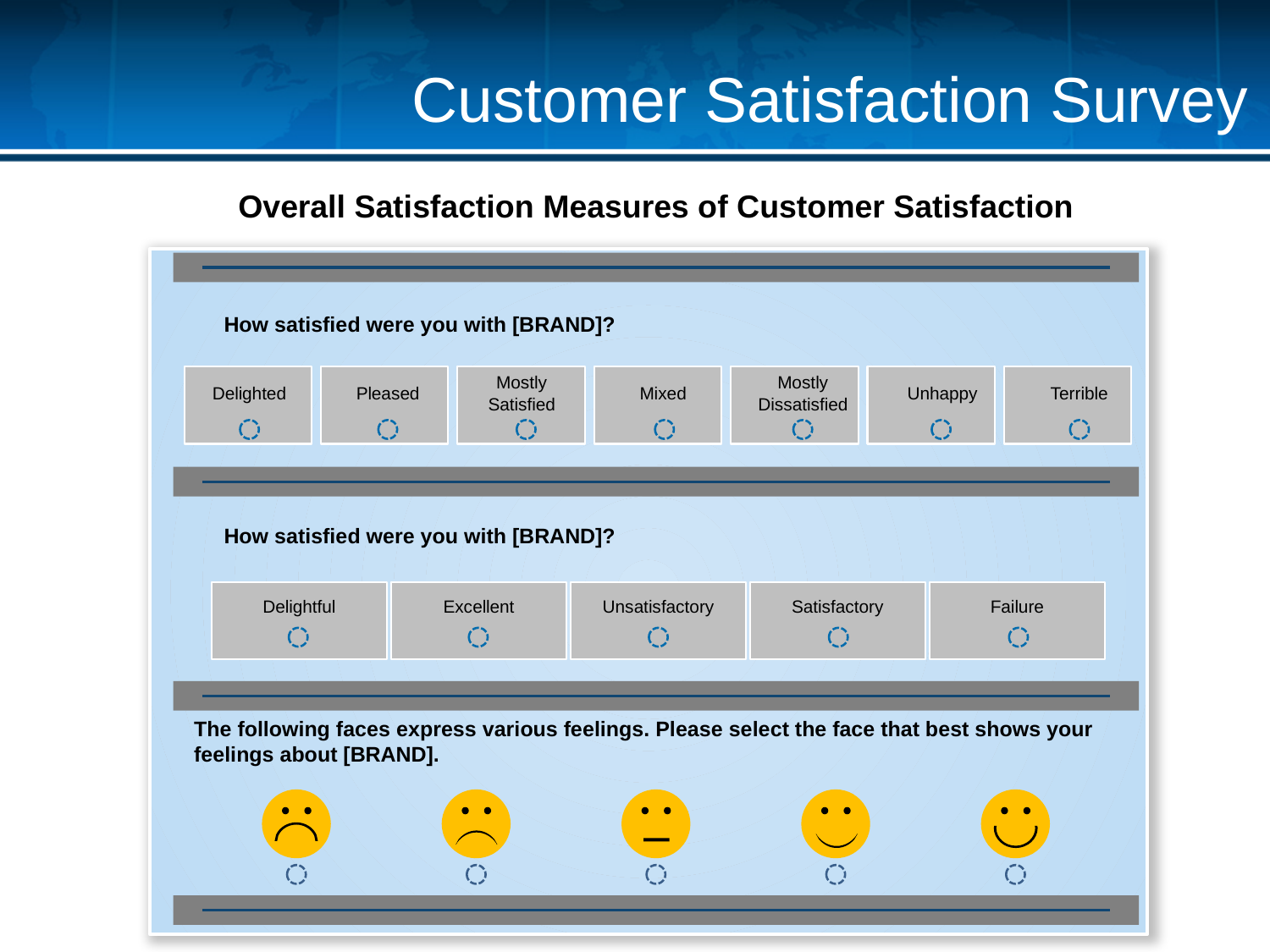

Customer Satisfaction Survey
Overall Satisfaction Measures of Customer Satisfaction

How satisfied were you with [BRAND]?
Mostly Satisfied

Mostly Dissatisfied

Delighted

Pleased

Mixed

Unhappy

Terrible

How satisfied were you with [BRAND]?

Delightful

Excellent

Unsatisfactory

Satisfactory

Failure

The following faces express various feelings. Please select the face that best shows your feelings about [BRAND].